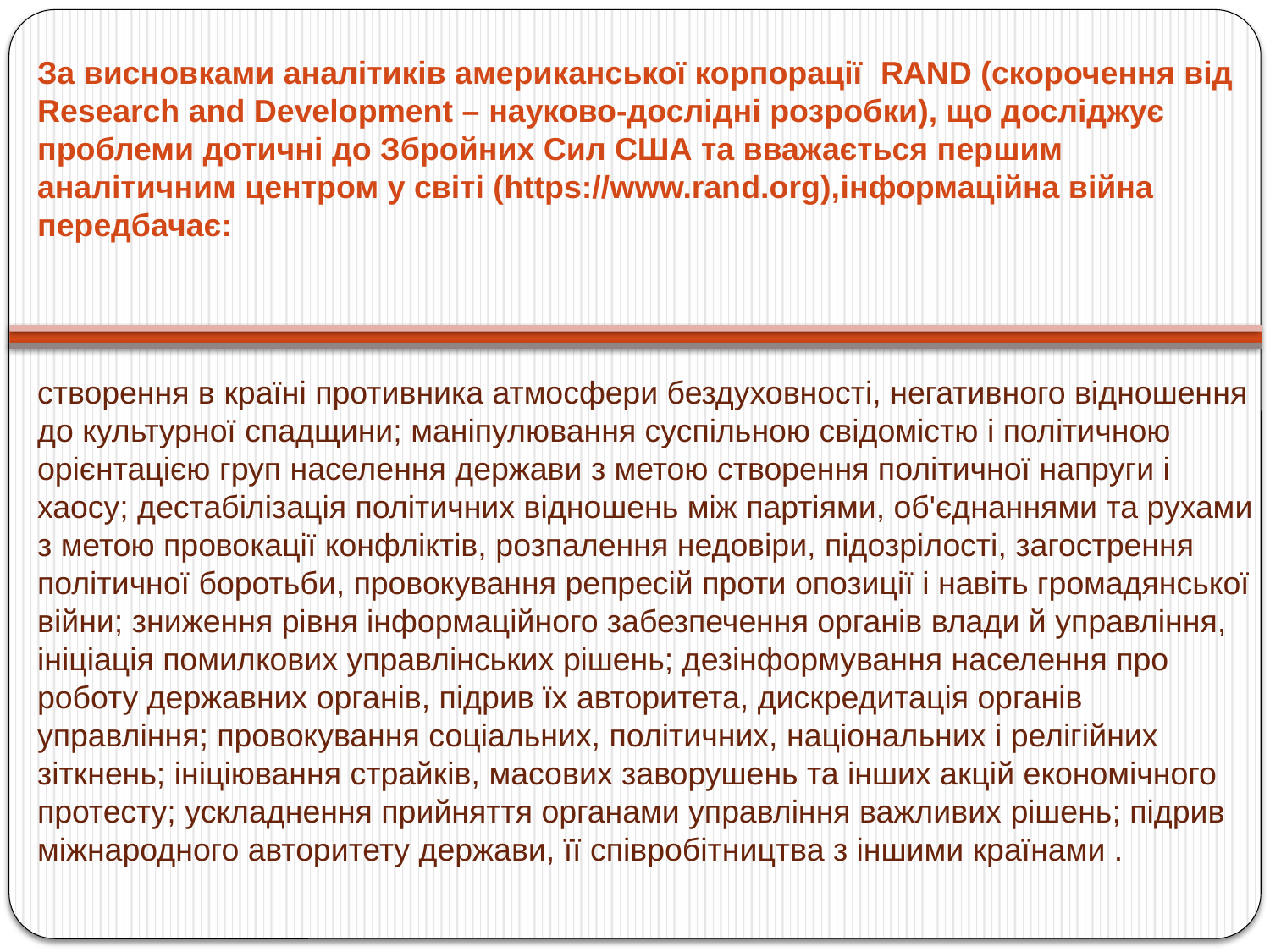

# За висновками аналітиків американської корпорації  RAND (скорочення від Research and Development – науково-дослідні розробки), що досліджує проблеми дотичні до Збройних Сил США та вважається першим аналітичним центром у світі (https://www.rand.org),інформаційна війна передбачає:
створення в країні противника атмосфери бездуховності, негативного відношення до культурної спадщини; маніпулювання суспільною свідомістю і політичною орієнтацією груп населення держави з метою створення політичної напруги і хаосу; дестабілізація політичних відношень між партіями, об'єднаннями та рухами з метою провокації конфліктів, розпалення недовіри, підозрілості, загострення політичної боротьби, провокування репресій проти опозиції і навіть громадянської війни; зниження рівня інформаційного забезпечення органів влади й управління, ініціація помилкових управлінських рішень; дезінформування населення про роботу державних органів, підрив їх авторитета, дискредитація органів управління; провокування соціальних, політичних, національних і релігійних зіткнень; ініціювання страйків, масових заворушень та інших акцій економічного протесту; ускладнення прийняття органами управління важливих рішень; підрив міжнародного авторитету держави, її співробітництва з іншими країнами .